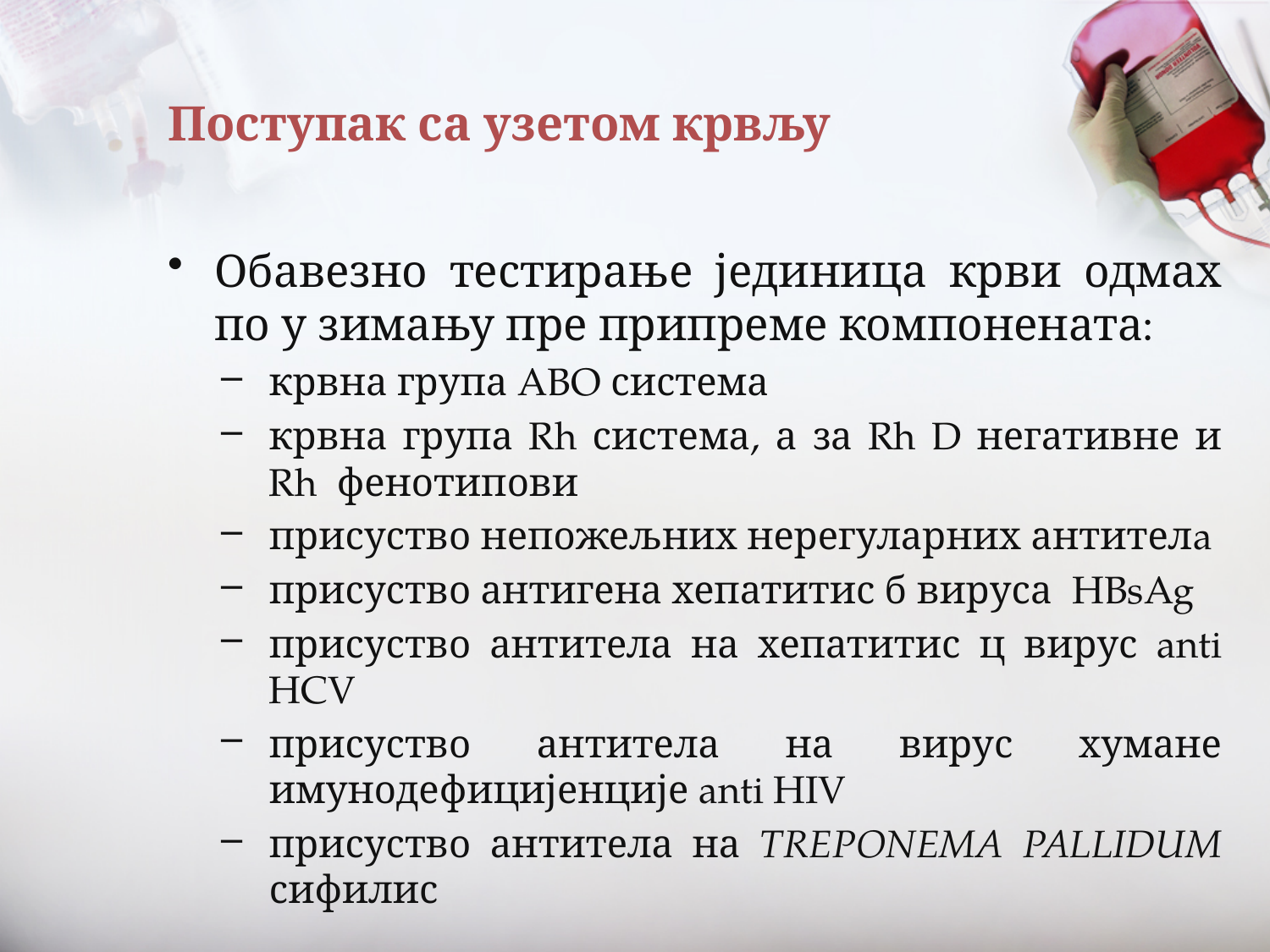

# Поступак са узетом крвљу
Обавезно тестирање јединица крви одмах по у зимању пре припреме компонената:
крвна група ABO система
крвна група Rh система, а за Rh D негативне и Rh  фенотипови
присуство непожељних нерегуларних антителa
присуство антигена хепатитис б вируса  HBsAg
присуство антитела на хепатитис ц вирус anti HCV
присуство антитела на вирус хумане имунодефицијенције anti HIV
присуство антитела на TREPONEMA PALLIDUM сифилис